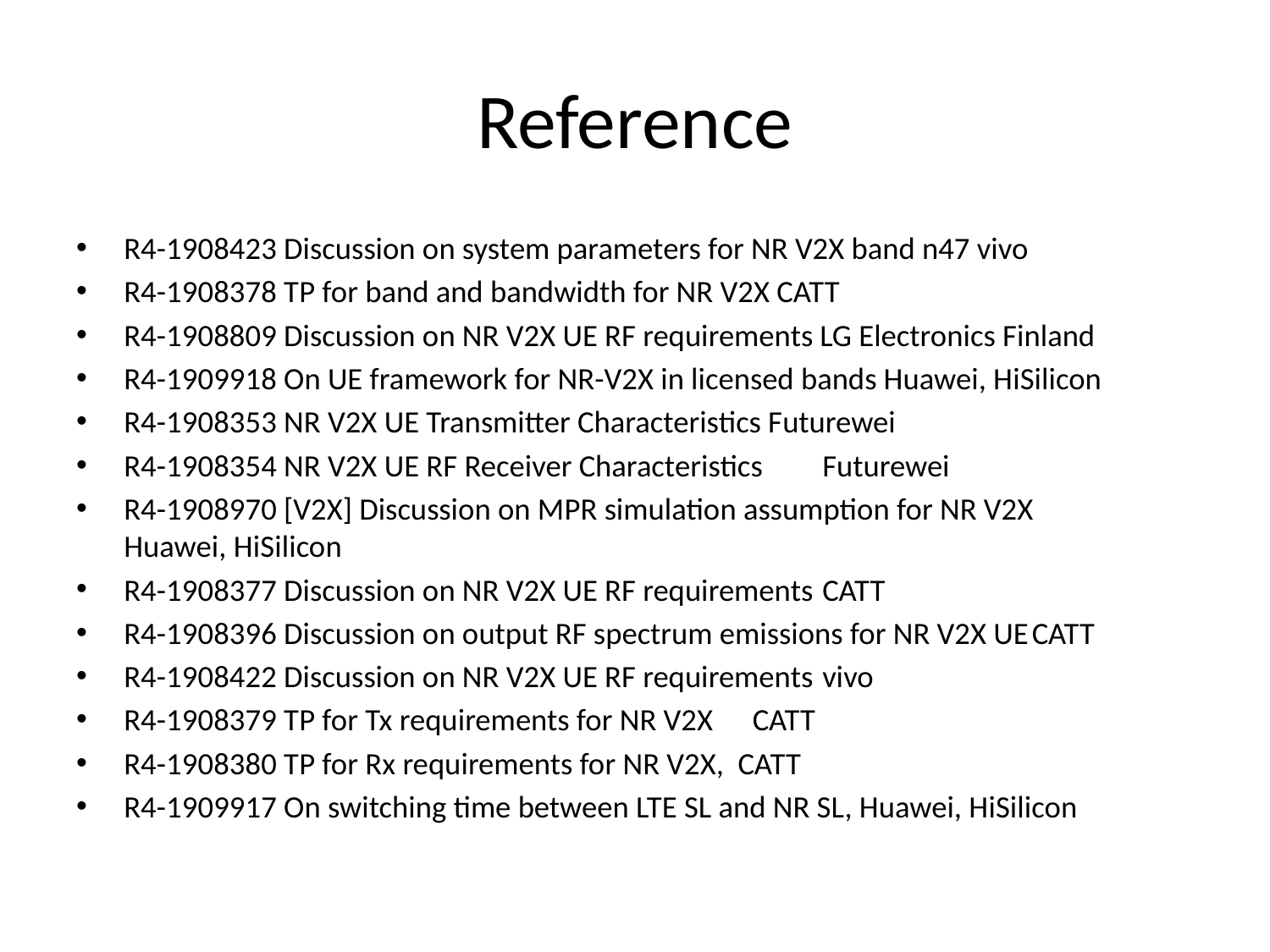

# Reference
R4-1908423 Discussion on system parameters for NR V2X band n47 vivo
R4-1908378 TP for band and bandwidth for NR V2X CATT
R4-1908809 Discussion on NR V2X UE RF requirements LG Electronics Finland
R4-1909918 On UE framework for NR-V2X in licensed bands Huawei, HiSilicon
R4-1908353 NR V2X UE Transmitter Characteristics Futurewei
R4-1908354 NR V2X UE RF Receiver Characteristics	Futurewei
R4-1908970 [V2X] Discussion on MPR simulation assumption for NR V2X	Huawei, HiSilicon
R4-1908377 Discussion on NR V2X UE RF requirements	CATT
R4-1908396 Discussion on output RF spectrum emissions for NR V2X UE	CATT
R4-1908422 Discussion on NR V2X UE RF requirements	vivo
R4-1908379 TP for Tx requirements for NR V2X		CATT
R4-1908380 TP for Rx requirements for NR V2X,  CATT
R4-1909917 On switching time between LTE SL and NR SL, Huawei, HiSilicon